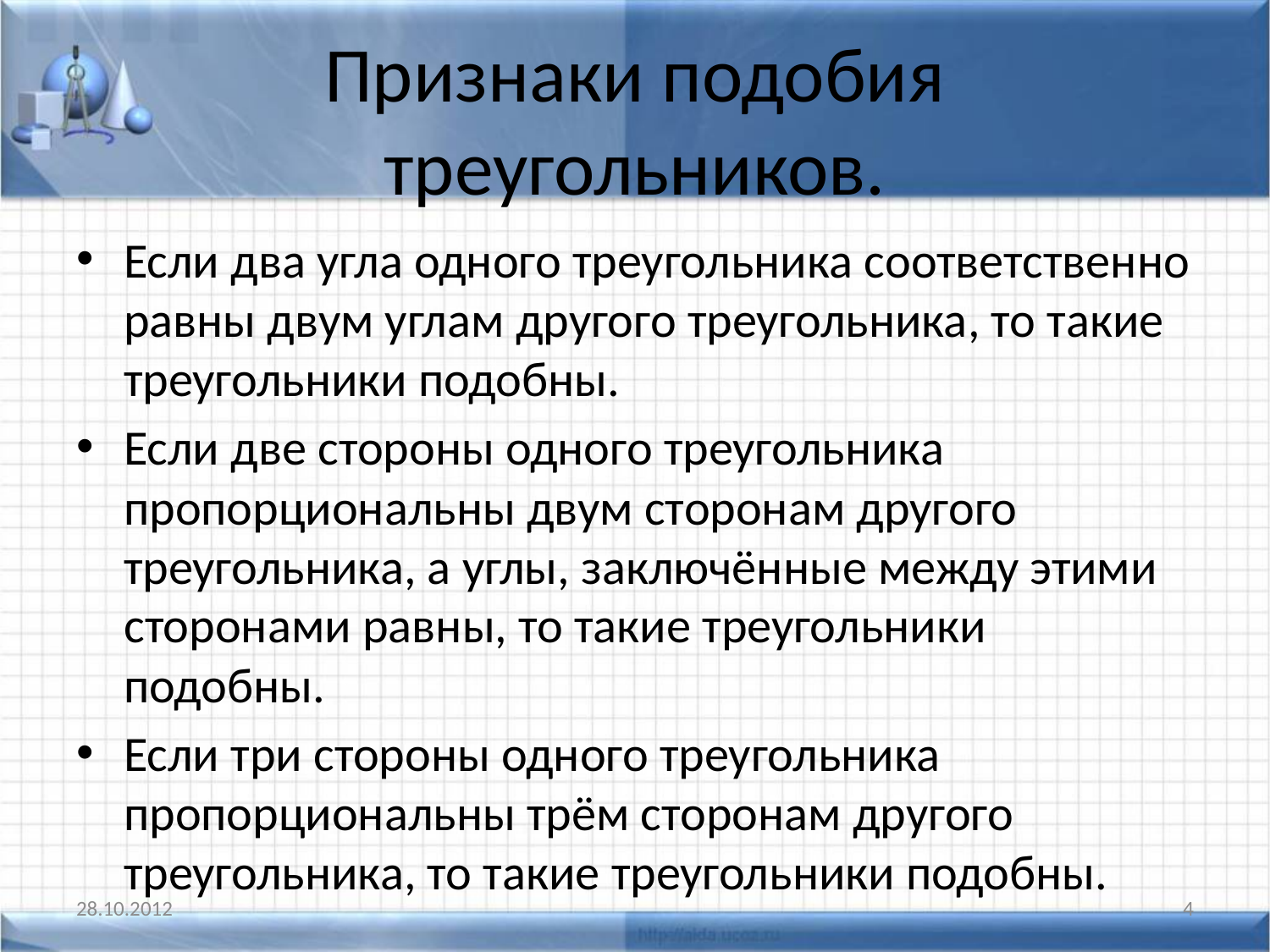

# Признаки подобия треугольников.
Если два угла одного треугольника соответственно равны двум углам другого треугольника, то такие треугольники подобны.
Если две стороны одного треугольника пропорциональны двум сторонам другого треугольника, а углы, заключённые между этими сторонами равны, то такие треугольники подобны.
Если три стороны одного треугольника пропорциональны трём сторонам другого треугольника, то такие треугольники подобны.
28.10.2012
4